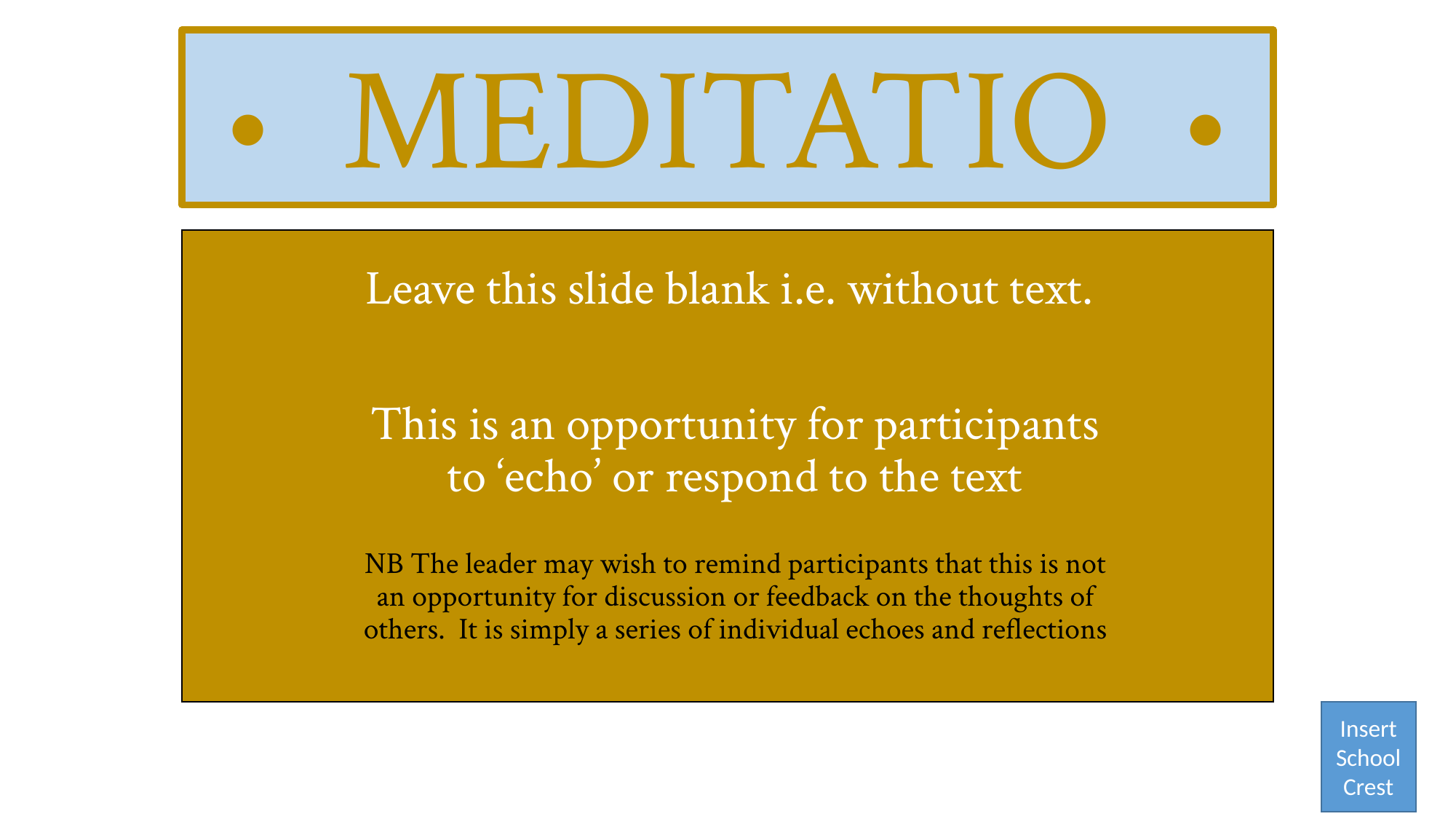

•  MEDITATIO  •

Leave this slide blank i.e. without text.

This is an opportunity for participants to ‘echo’ or respond to the text

NB The leader may wish to remind participants that this is not an opportunity for discussion or feedback on the thoughts of others.  It is simply a series of individual echoes and reflections
Insert School Crest